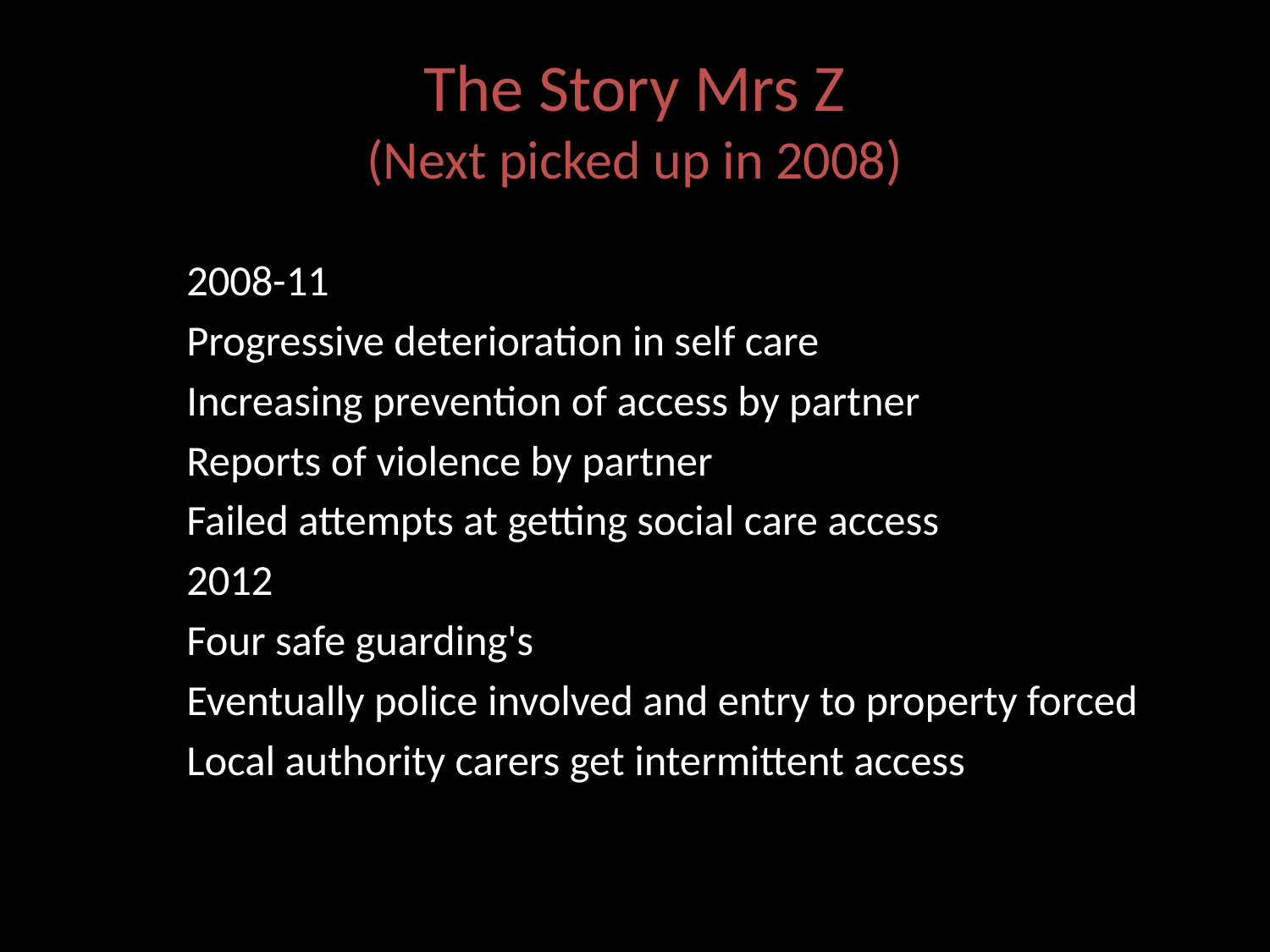

# The Story Mrs Z (Next picked up in 2008)
2008-11
Progressive deterioration in self care
Increasing prevention of access by partner
Reports of violence by partner
Failed attempts at getting social care access
2012
Four safe guarding's
Eventually police involved and entry to property forced
Local authority carers get intermittent access